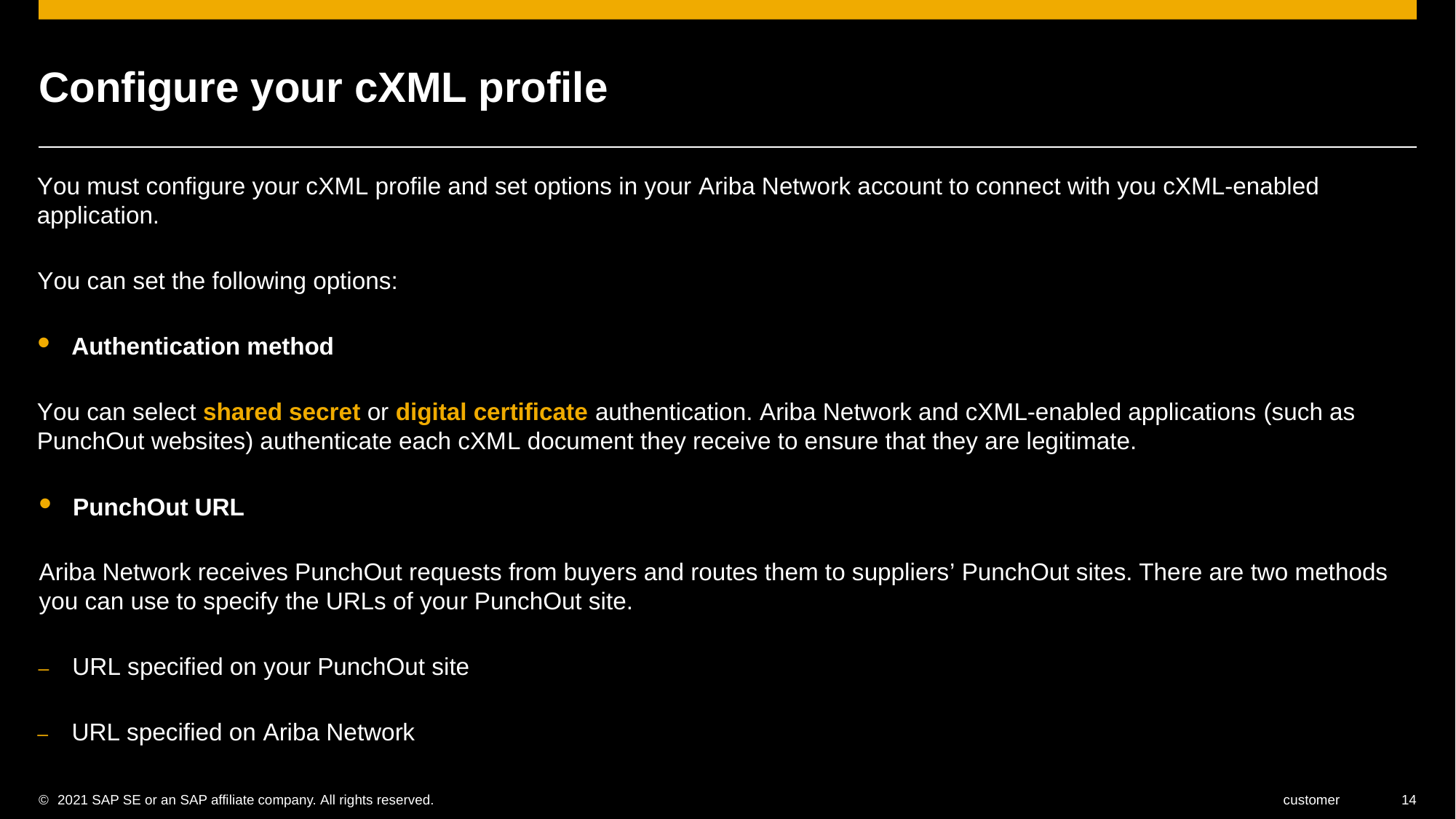

Configure your cXML profile

You must configure your cXML profile and set options in your Ariba Network account to connect with you cXML-enabled
application.
You can set the following options:
•Authentication method
You can selectshared secretordigital certificateauthentication. Ariba Network and cXML-enabled applications (such as
PunchOut websites) authenticate each cXML document they receive to ensure that they are legitimate.
•PunchOut URL
Ariba Network receives PunchOut requests from buyers and routes them to suppliers’ PunchOut sites. There are two methods
you can use to specify the URLs of your PunchOut site.
‒	URL specified on your PunchOut site
‒	URL specified on Ariba Network
©	2021 SAP SE or an SAP affiliate company. All rights reserved.	customer	14